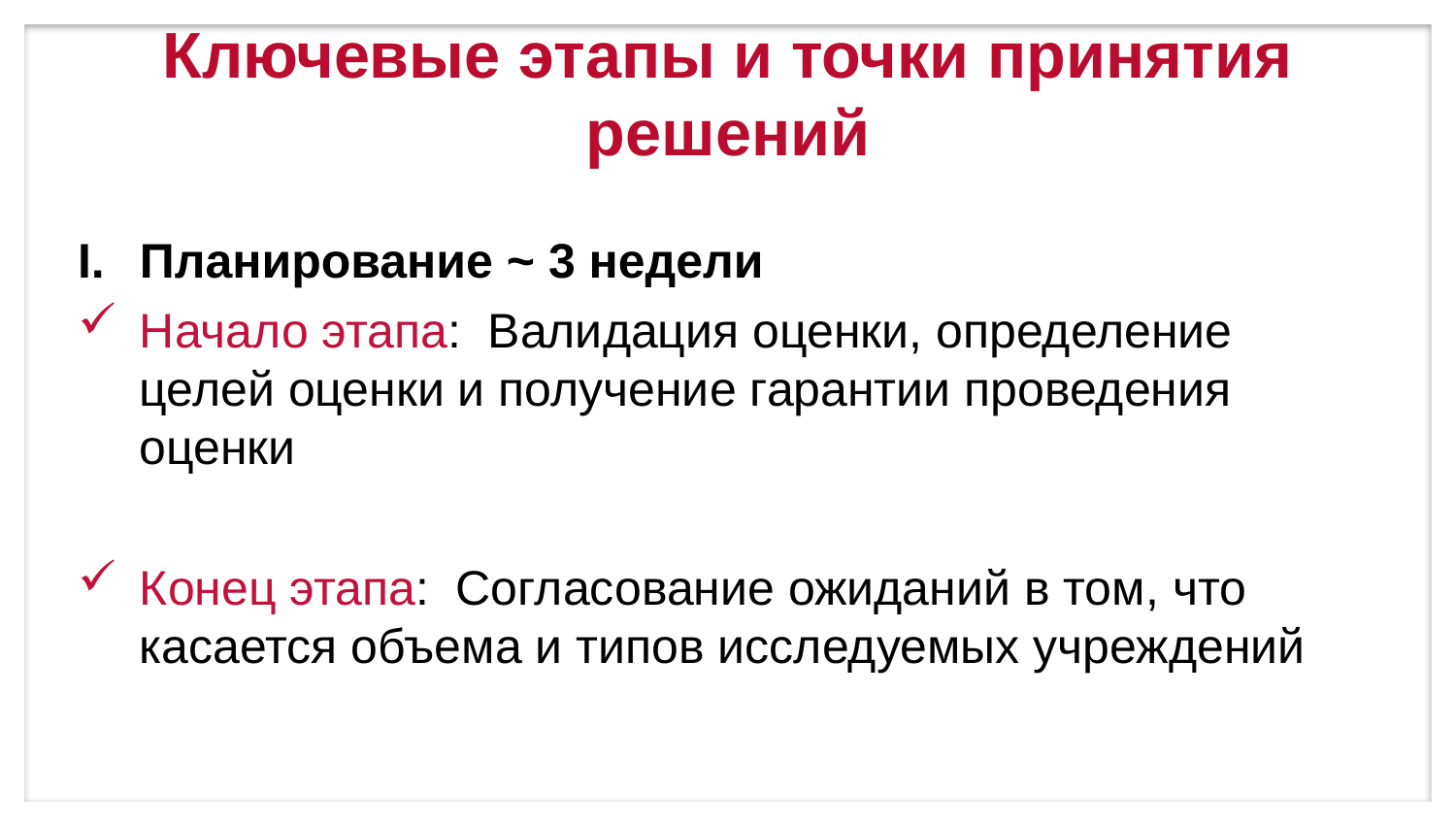

# Ключевые этапы и точки принятия решений
Планирование ~ 3 недели
Начало этапа:  Валидация оценки, определение целей оценки и получение гарантии проведения оценки

Конец этапа:  Согласование ожиданий в том, что касается объема и типов исследуемых учреждений